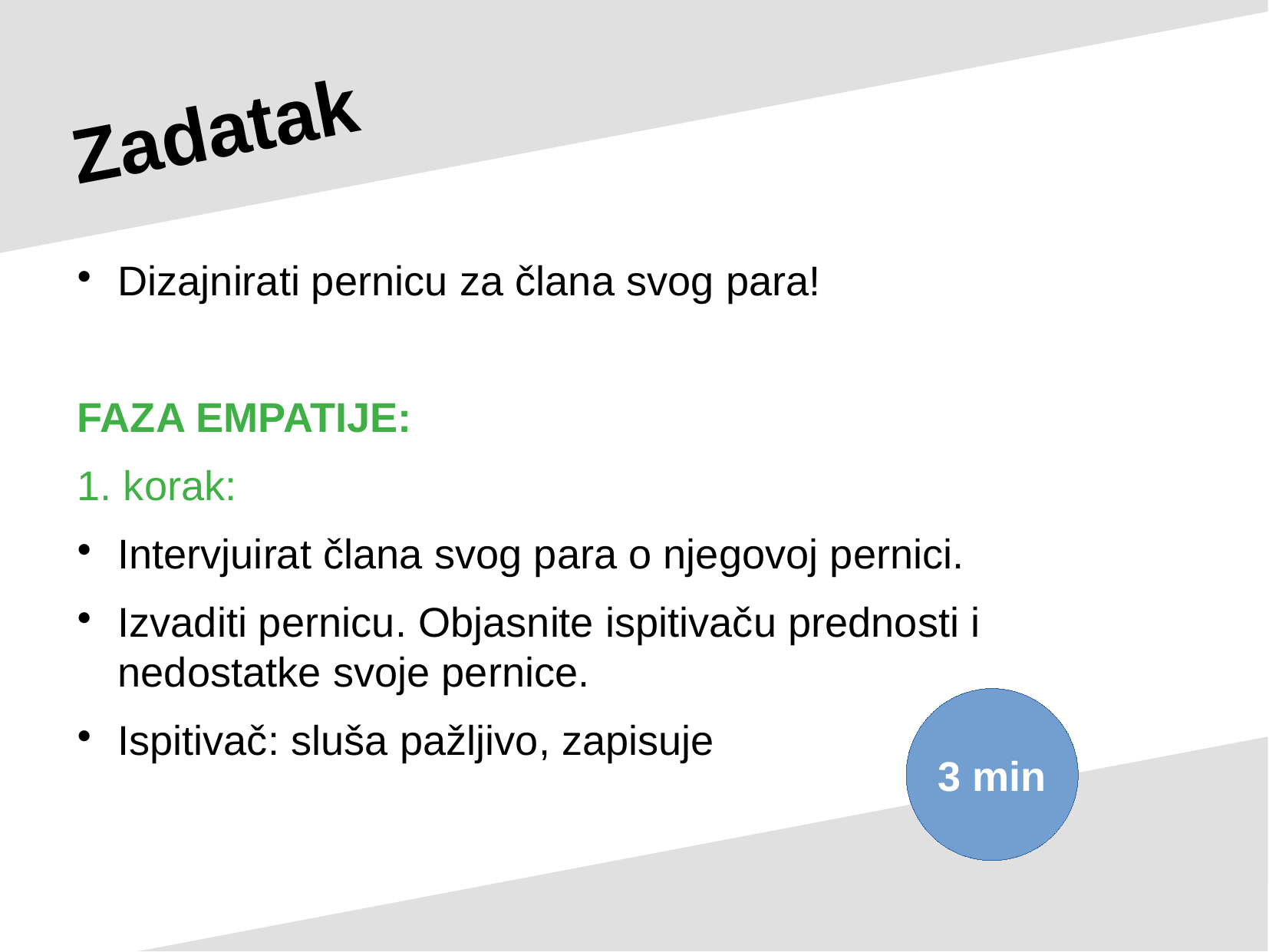

Zadatak
Dizajnirati pernicu za člana svog para!

FAZA EMPATIJE:
1. korak:
Intervjuirat člana svog para o njegovoj pernici.
Izvaditi pernicu. Objasnite ispitivaču prednosti i nedostatke svoje pernice.
Ispitivač: sluša pažljivo, zapisuje

3 min